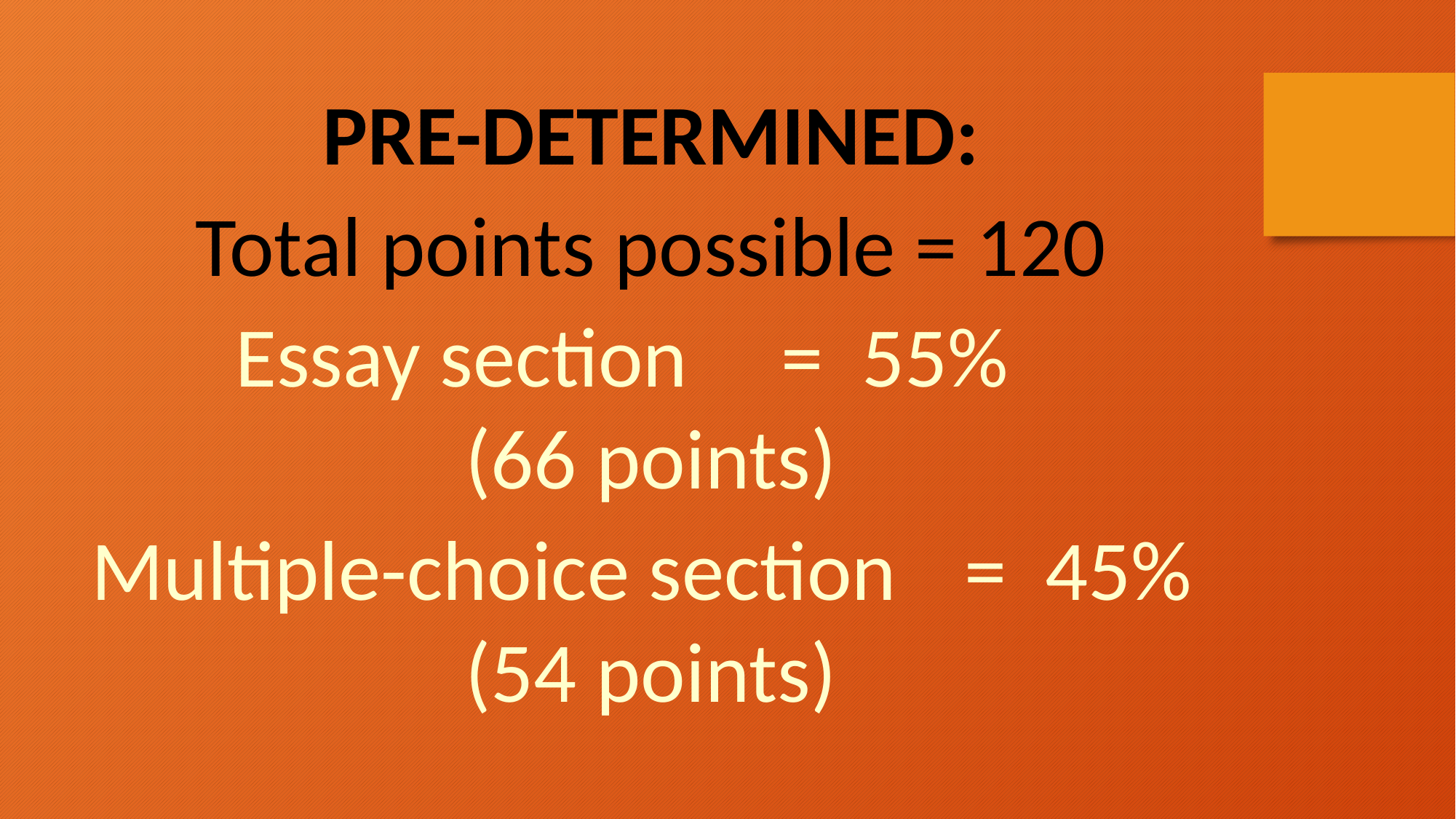

PRE-DETERMINED:
Total points possible = 120
Essay section 	=  55%
(66 points)
Multiple-choice section 	=  45%
(54 points)